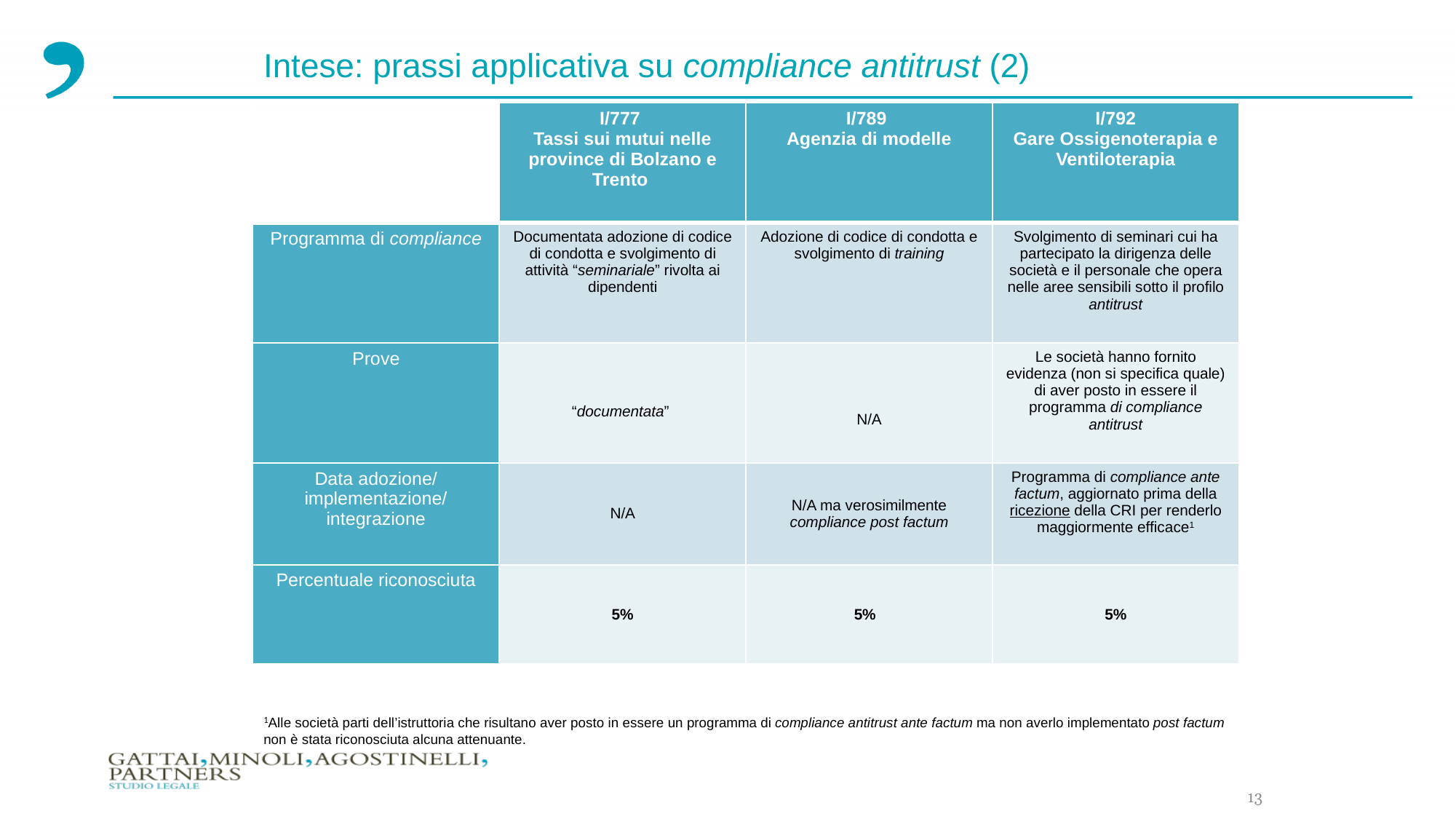

Intese: prassi applicativa su compliance antitrust (2)
|  | I/777 Tassi sui mutui nelle province di Bolzano e Trento | I/789 Agenzia di modelle | I/792 Gare Ossigenoterapia e Ventiloterapia |
| --- | --- | --- | --- |
| Programma di compliance | Documentata adozione di codice di condotta e svolgimento di attività “seminariale” rivolta ai dipendenti | Adozione di codice di condotta e svolgimento di training | Svolgimento di seminari cui ha partecipato la dirigenza delle società e il personale che opera nelle aree sensibili sotto il profilo antitrust |
| Prove | “documentata” | N/A | Le società hanno fornito evidenza (non si specifica quale) di aver posto in essere il programma di compliance antitrust |
| Data adozione/ implementazione/ integrazione | N/A | N/A ma verosimilmente compliance post factum | Programma di compliance ante factum, aggiornato prima della ricezione della CRI per renderlo maggiormente efficace1 |
| Percentuale riconosciuta | 5% | 5% | 5% |
1Alle società parti dell’istruttoria che risultano aver posto in essere un programma di compliance antitrust ante factum ma non averlo implementato post factum non è stata riconosciuta alcuna attenuante.
13